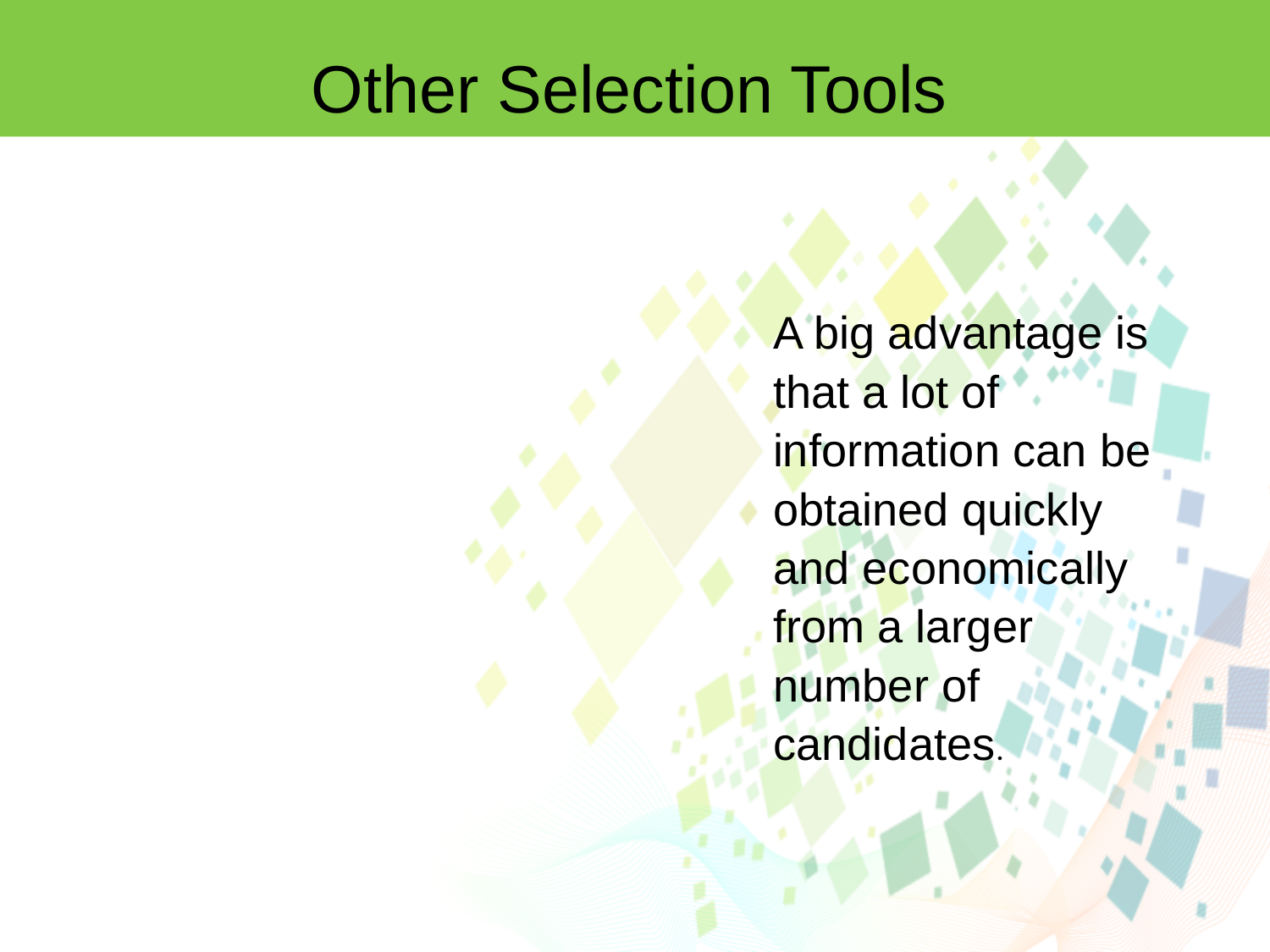

Other Selection Tools
A big advantage is that a lot of information can be obtained quickly and economically from a larger number of candidates.